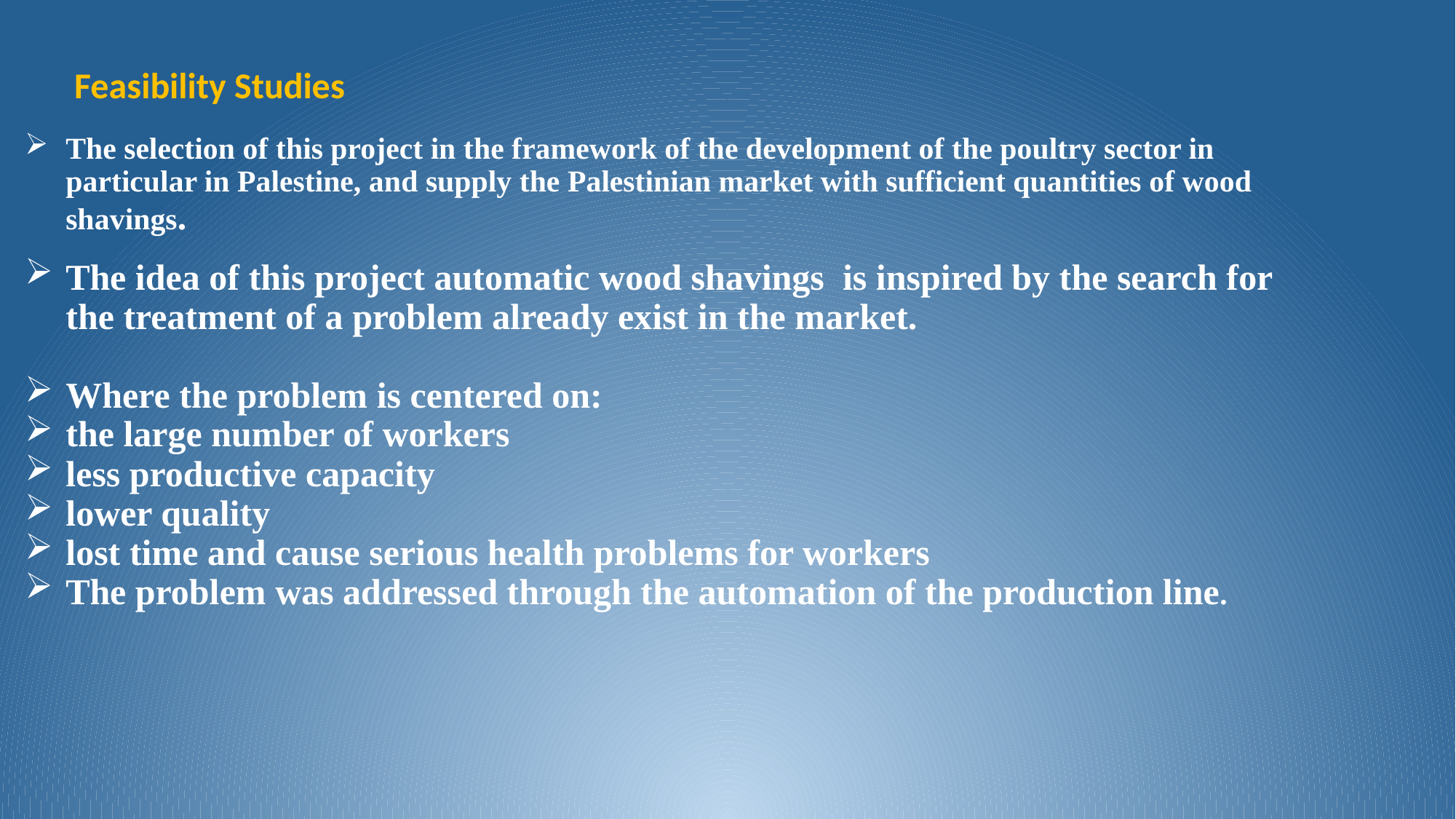

Feasibility Studies
# The selection of this project in the framework of the development of the poultry sector in particular in Palestine, and supply the Palestinian market with sufficient quantities of wood shavings.
The idea of this project automatic wood shavings  is inspired by the search for the treatment of a problem already exist in the market.

Where the problem is centered on:
the large number of workers
less productive capacity
lower quality
lost time and cause serious health problems for workers
The problem was addressed through the automation of the production line.